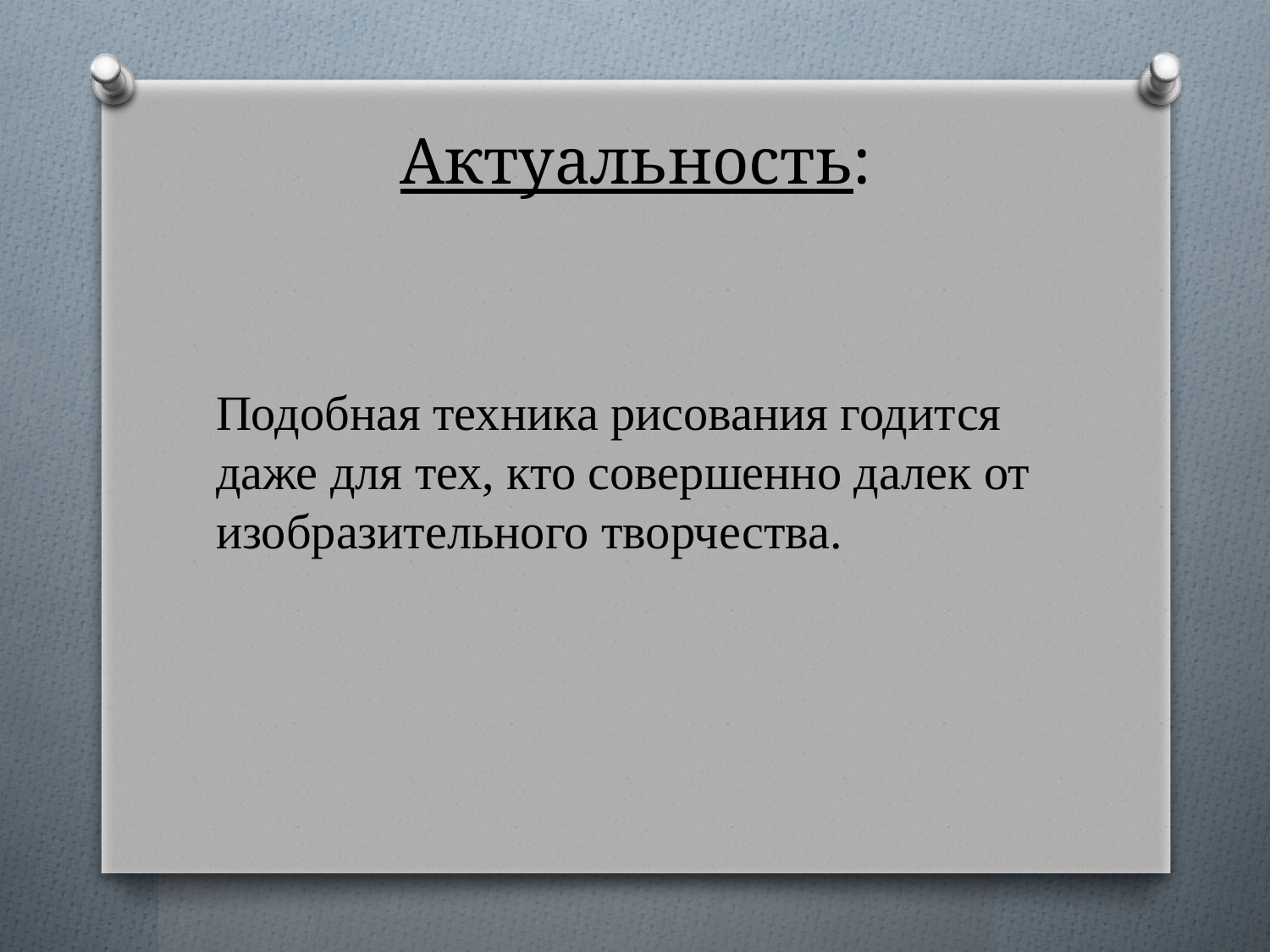

# Актуальность:

Подобная техника рисования годится даже для тех, кто совершенно далек от изобразительного творчества.